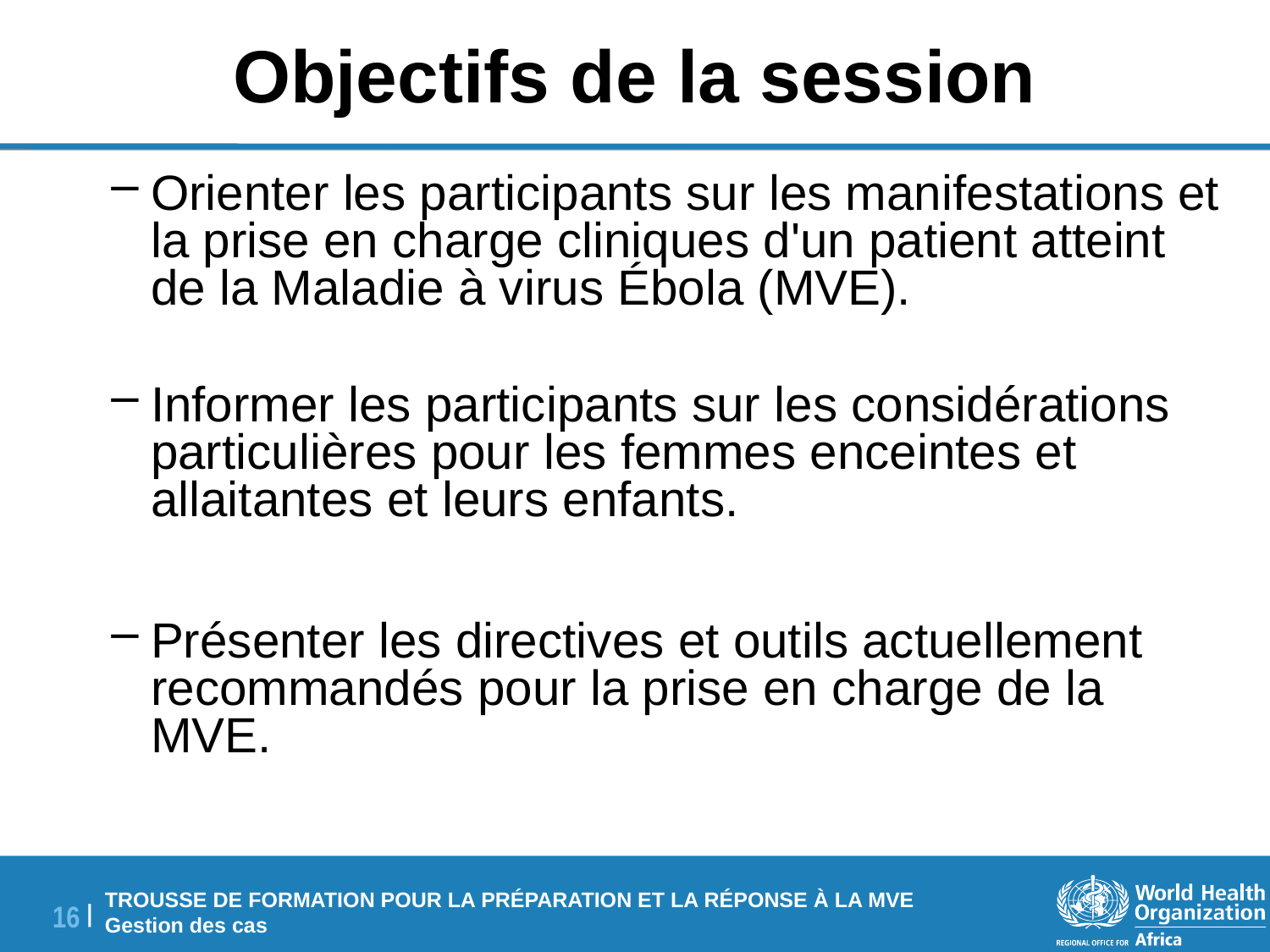

# Objectifs de la session
Orienter les participants sur les manifestations et la prise en charge cliniques d'un patient atteint de la Maladie à virus Ébola (MVE).
Informer les participants sur les considérations particulières pour les femmes enceintes et allaitantes et leurs enfants.

Présenter les directives et outils actuellement recommandés pour la prise en charge de la MVE.